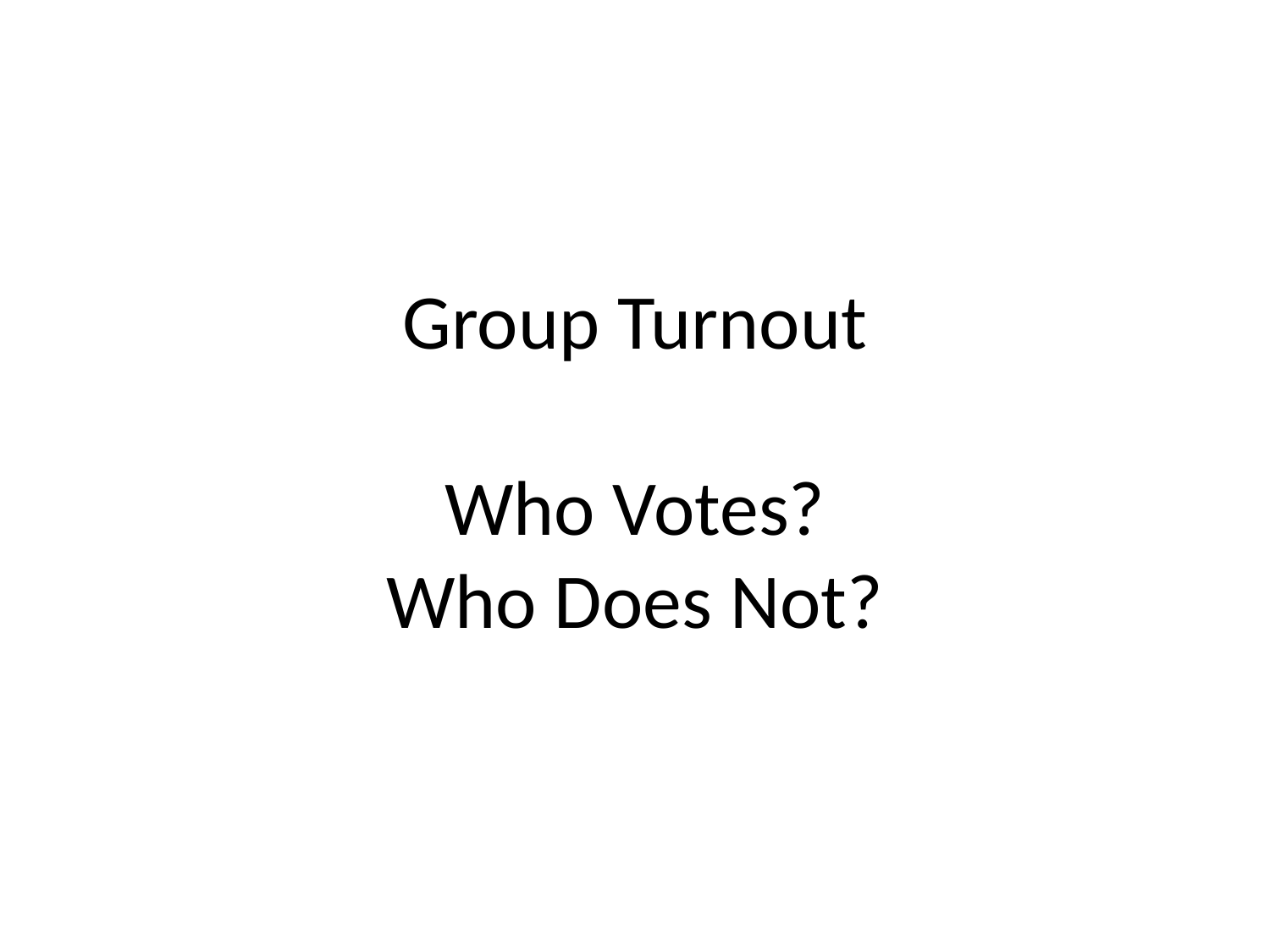

# Group Turnout Who Votes? Who Does Not?